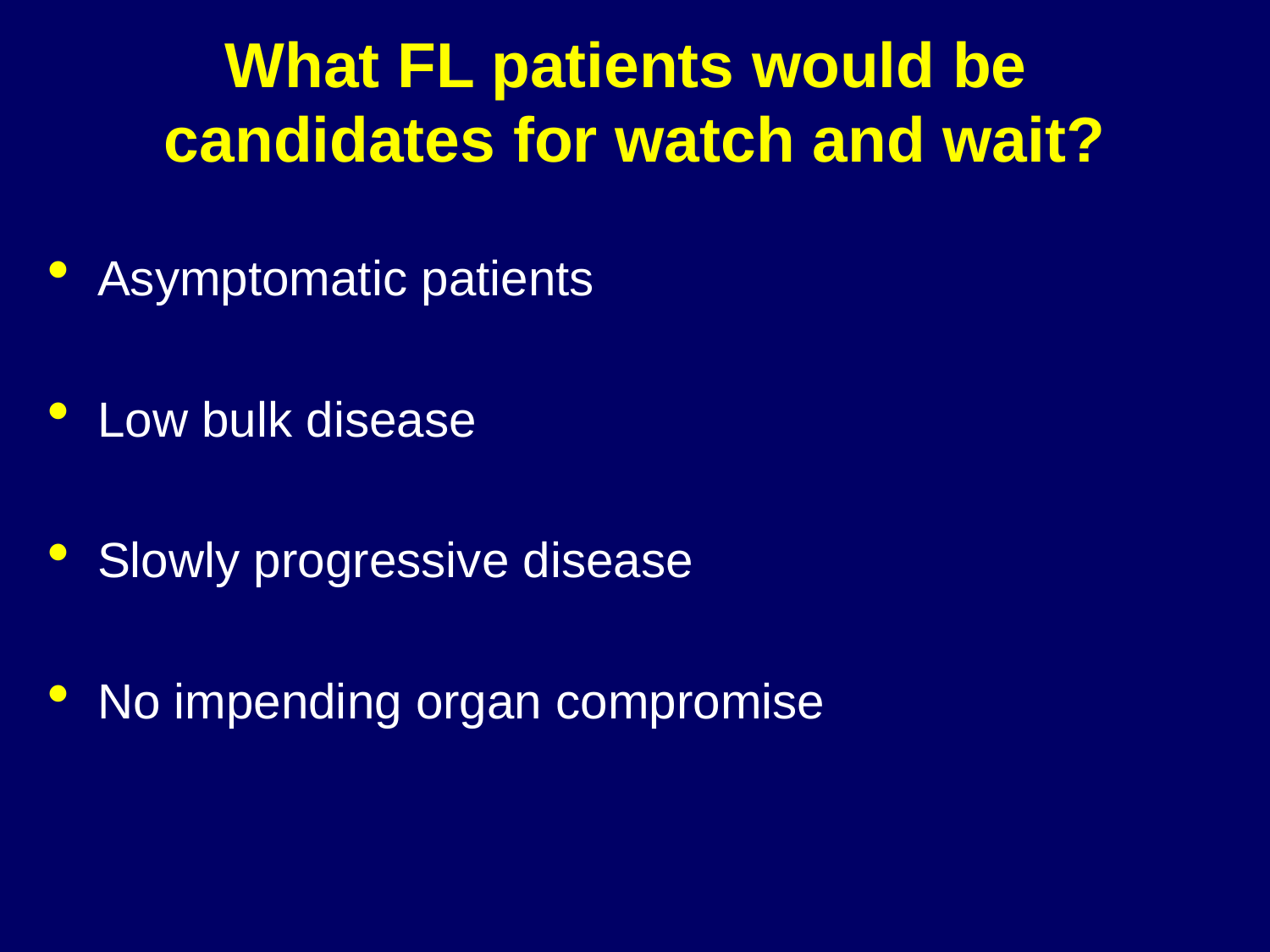

# What FL patients would be candidates for watch and wait?
Asymptomatic patients

Low bulk disease

Slowly progressive disease

No impending organ compromise